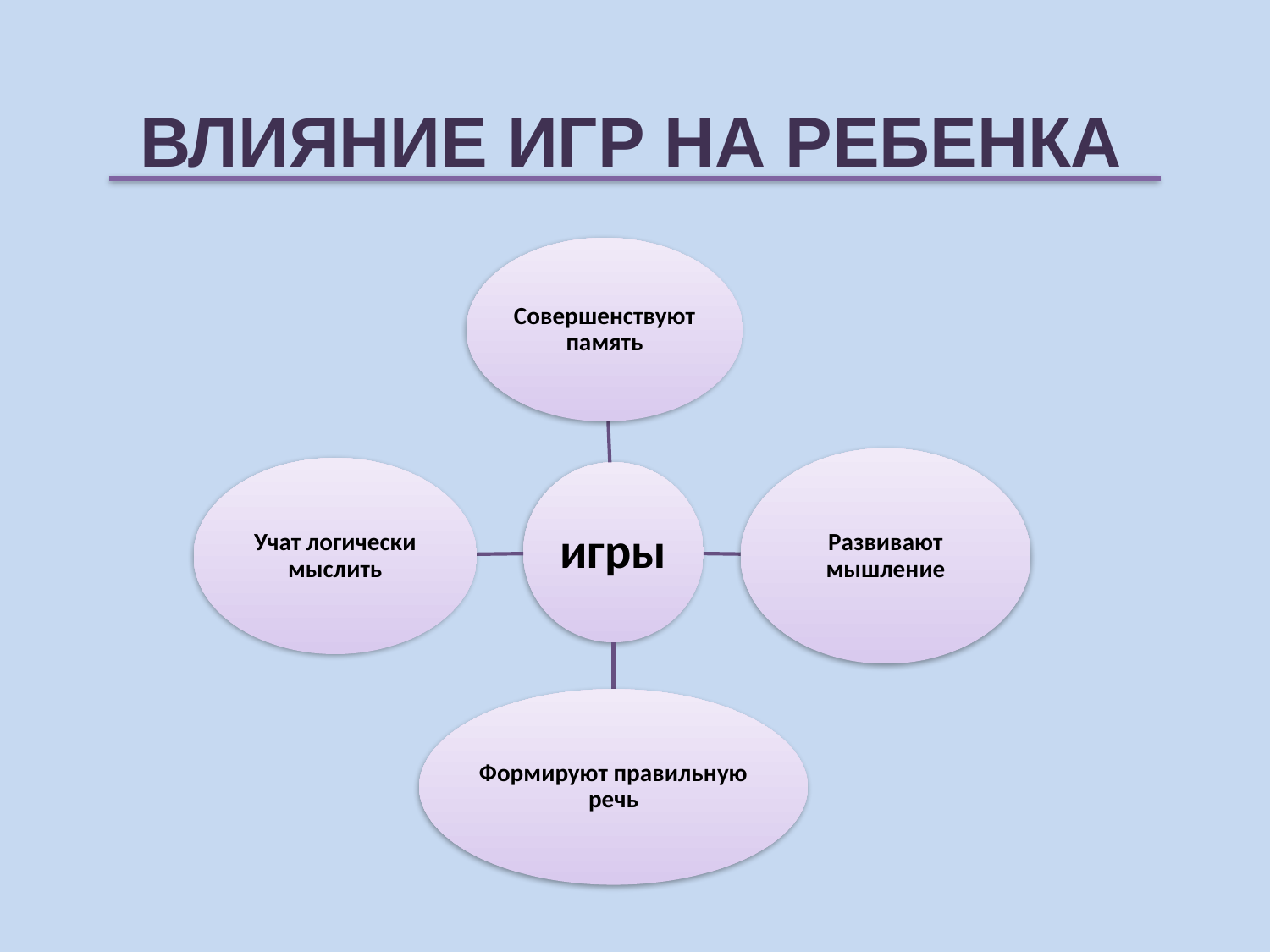

# ВЛИЯНИЕ ИГР НА РЕБЕНКА
игры

Совершенствуют память

Развивают мышление

Формируют правильную речь

Учат логически мыслить